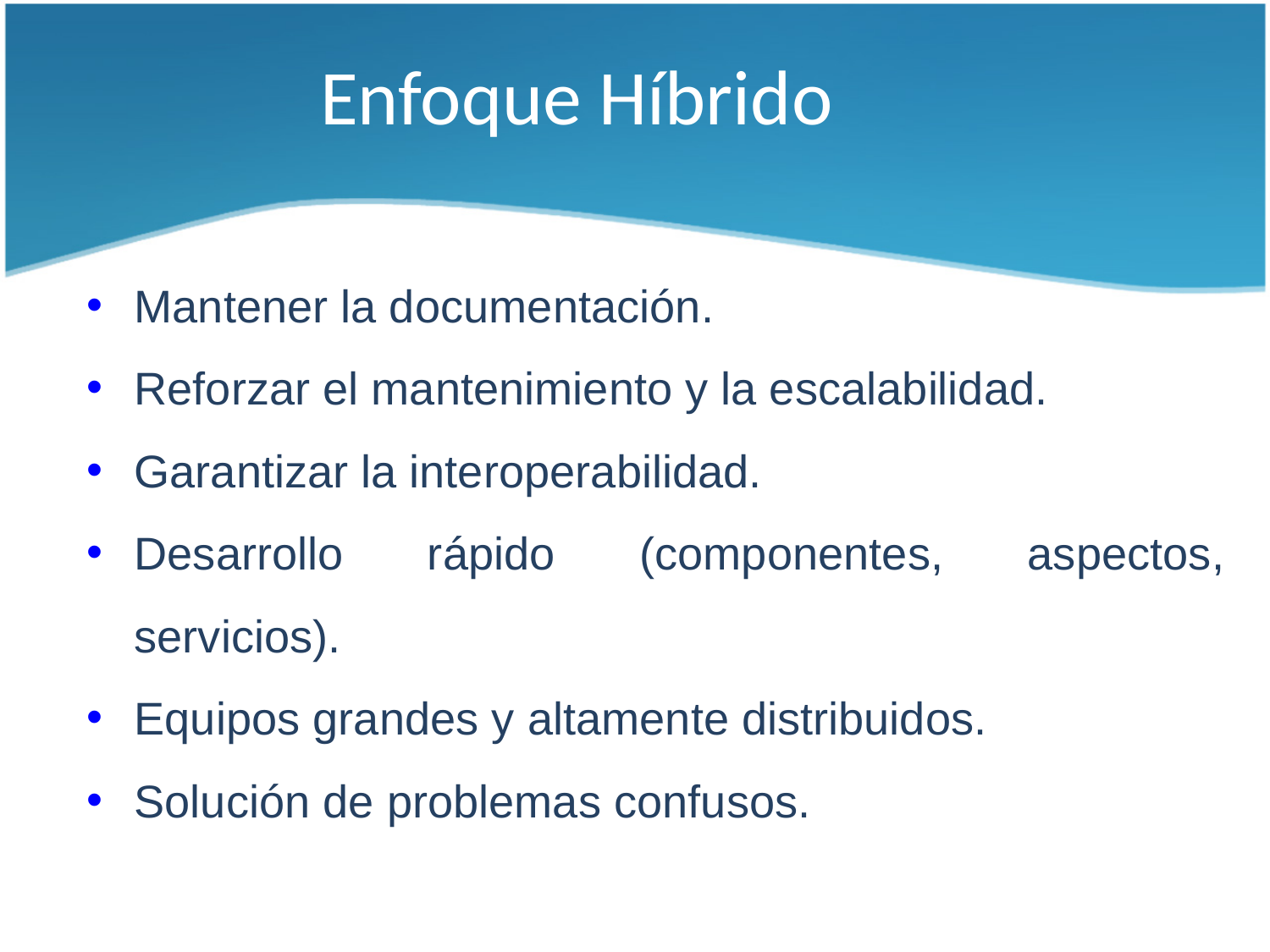

Enfoque Híbrido
Mantener la documentación.
Reforzar el mantenimiento y la escalabilidad.
Garantizar la interoperabilidad.
Desarrollo rápido (componentes, aspectos, servicios).
Equipos grandes y altamente distribuidos.
Solución de problemas confusos.